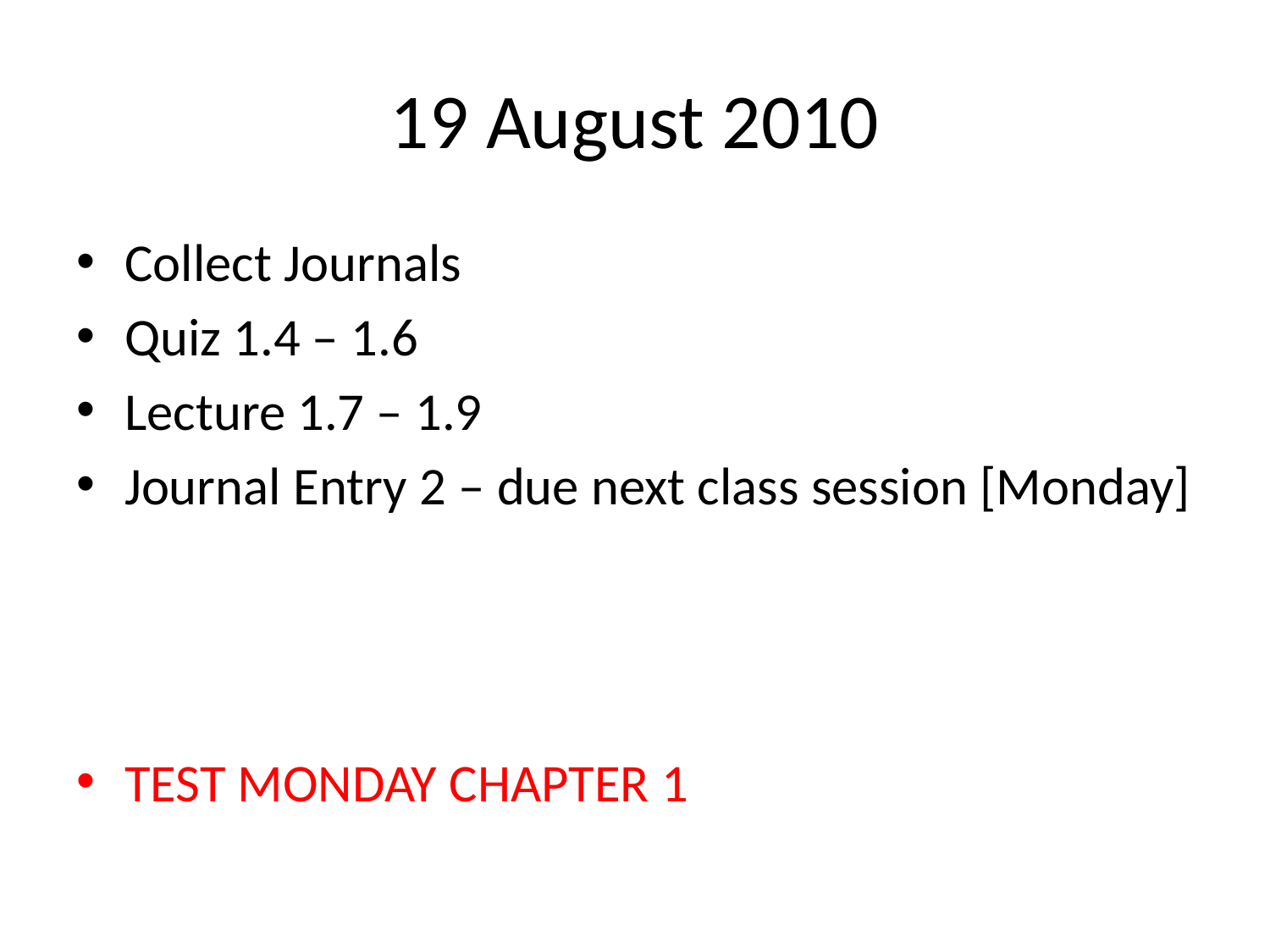

# 19 August 2010
Collect Journals
Quiz 1.4 – 1.6
Lecture 1.7 – 1.9
Journal Entry 2 – due next class session [Monday]

TEST MONDAY CHAPTER 1